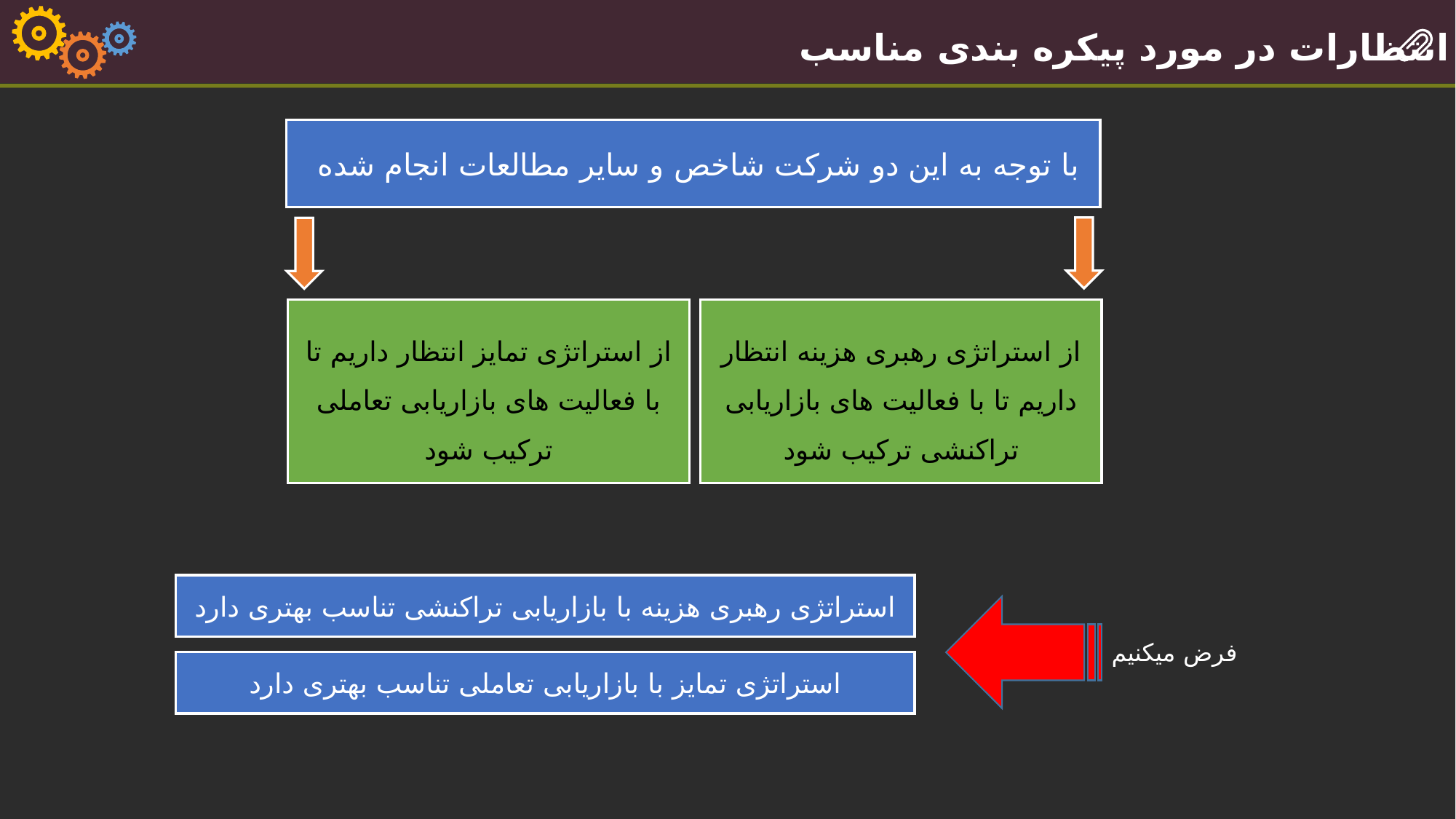

انتظارات در مورد پیکره بندی مناسب

با توجه به این دو شرکت شاخص و سایر مطالعات انجام شده

از استراتژی تمایز انتظار داریم تا با فعالیت های بازاریابی تعاملی ترکیب شود
از استراتژی رهبری هزینه انتظار داریم تا با فعالیت های بازاریابی تراکنشی ترکیب شود
استراتژی رهبری هزینه با بازاریابی تراکنشی تناسب بهتری دارد

فرض میکنیم
استراتژی تمایز با بازاریابی تعاملی تناسب بهتری دارد